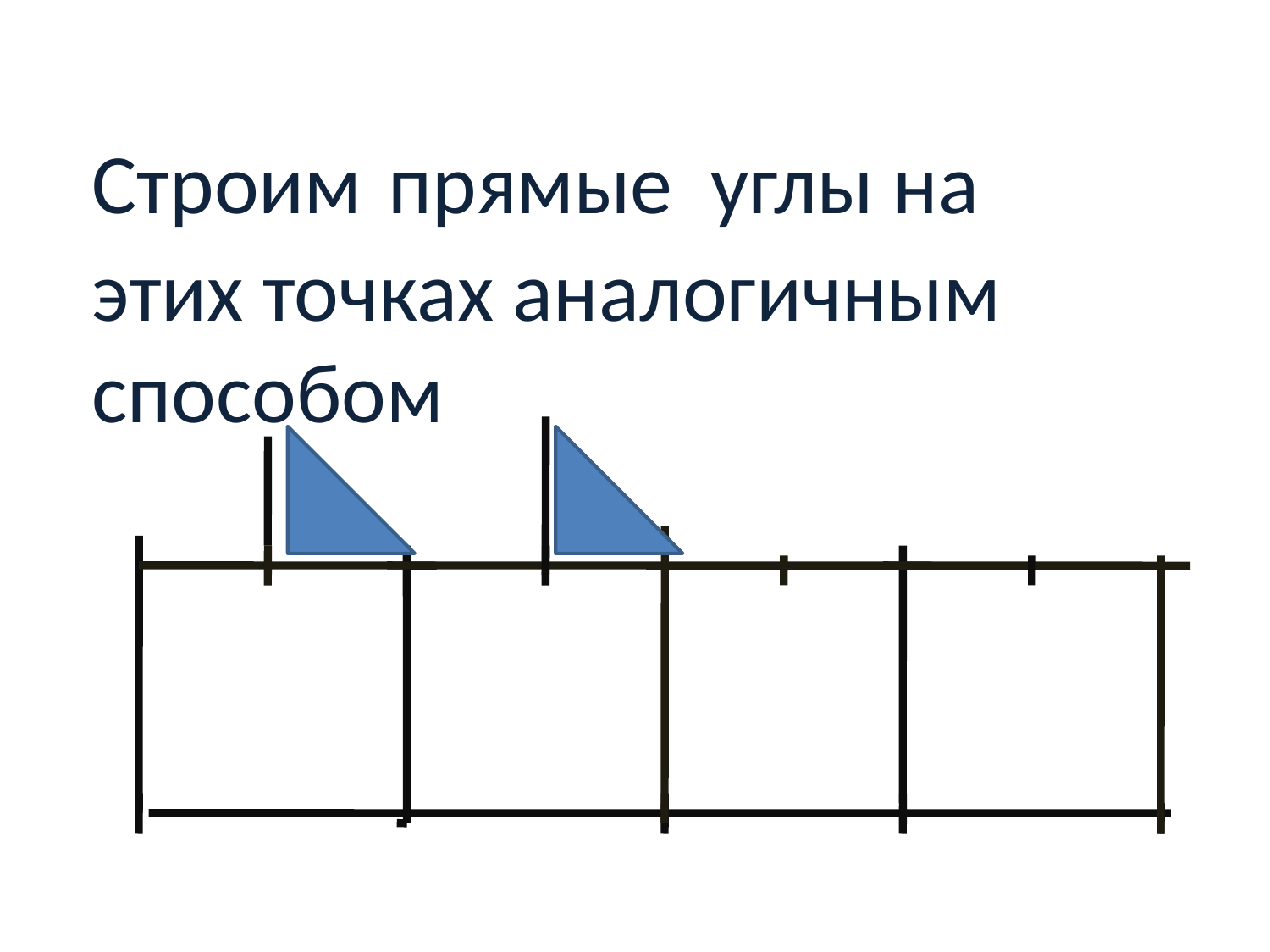

Строим прямые  углы на этих точках аналогичным способом
#